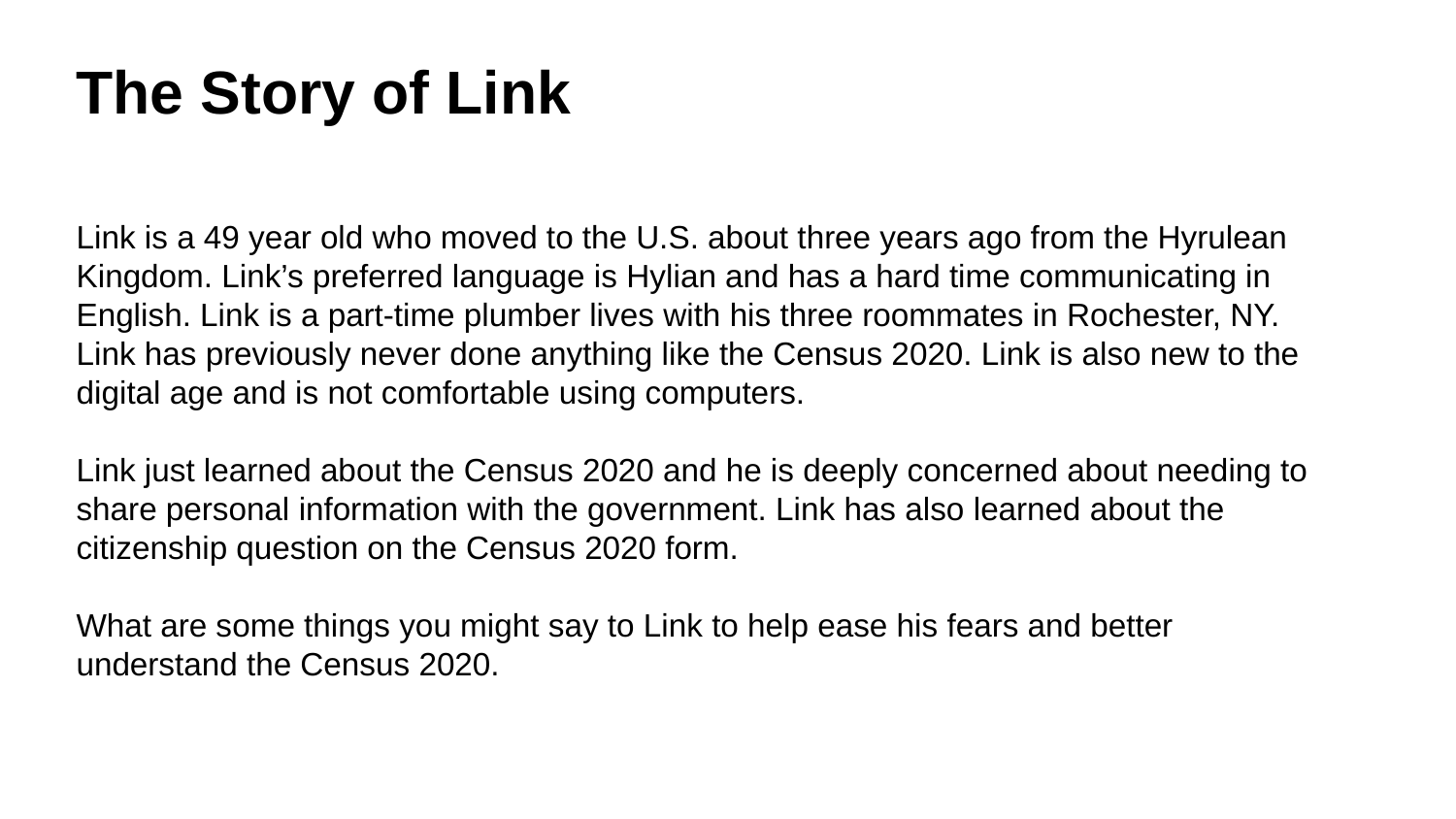

The Story of Link
Link is a 49 year old who moved to the U.S. about three years ago from the Hyrulean Kingdom. Link’s preferred language is Hylian and has a hard time communicating in English. Link is a part-time plumber lives with his three roommates in Rochester, NY. Link has previously never done anything like the Census 2020. Link is also new to the digital age and is not comfortable using computers.

Link just learned about the Census 2020 and he is deeply concerned about needing to share personal information with the government. Link has also learned about the citizenship question on the Census 2020 form.

What are some things you might say to Link to help ease his fears and better understand the Census 2020.